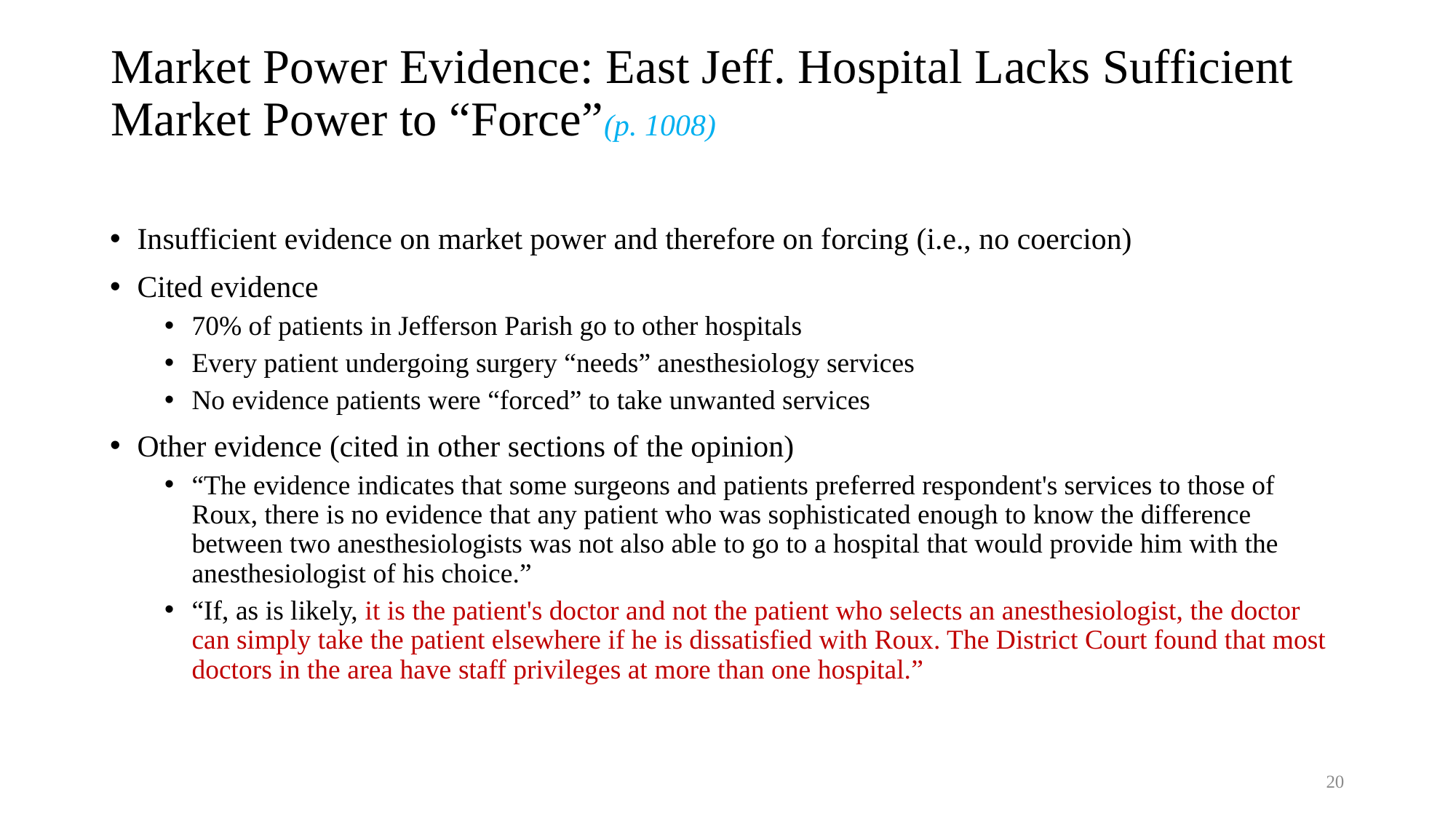

# Market Power Evidence: East Jeff. Hospital Lacks Sufficient Market Power to “Force”(p. 1008)
Insufficient evidence on market power and therefore on forcing (i.e., no coercion)
Cited evidence
70% of patients in Jefferson Parish go to other hospitals
Every patient undergoing surgery “needs” anesthesiology services
No evidence patients were “forced” to take unwanted services
Other evidence (cited in other sections of the opinion)
“The evidence indicates that some surgeons and patients preferred respondent's services to those of Roux, there is no evidence that any patient who was sophisticated enough to know the difference between two anesthesiologists was not also able to go to a hospital that would provide him with the anesthesiologist of his choice.”
“If, as is likely, it is the patient's doctor and not the patient who selects an anesthesiologist, the doctor can simply take the patient elsewhere if he is dissatisfied with Roux. The District Court found that most doctors in the area have staff privileges at more than one hospital.”

20